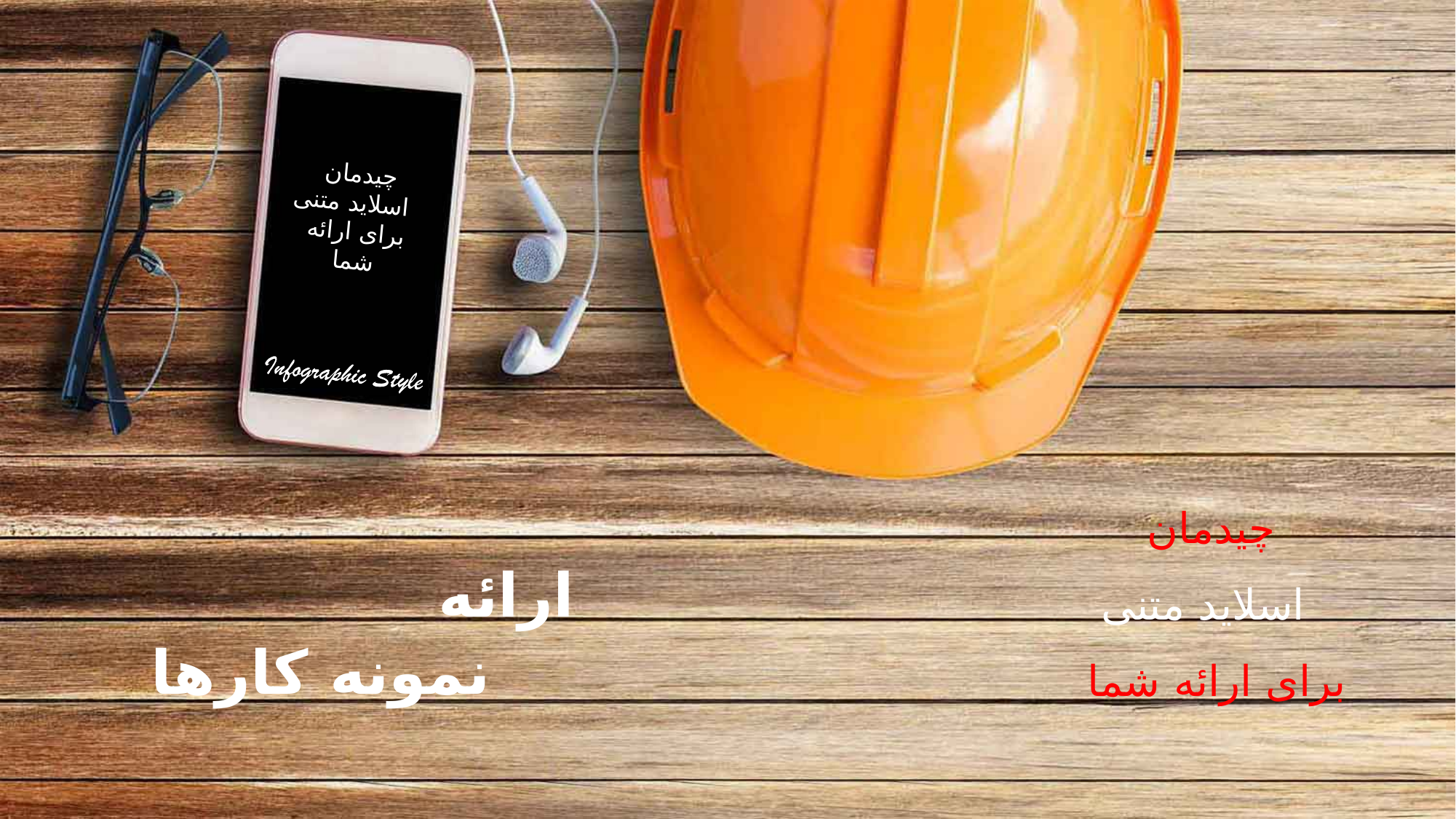

چیدمان
  اسلاید متنی
برای ارائه شما

 چیدمان
  اسلاید متنی
برای ارائه شما
ارائه
نمونه کارها